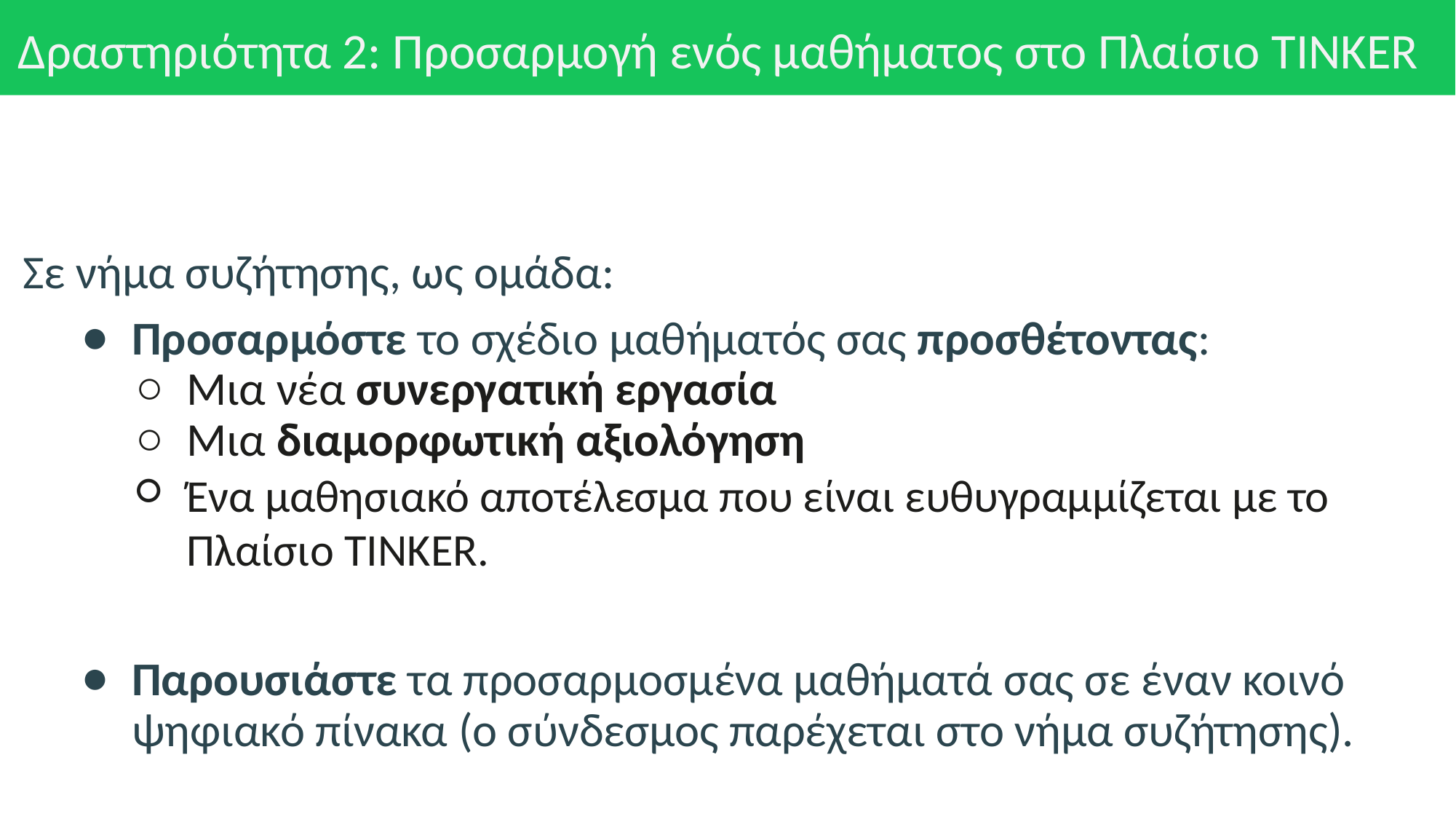

# Δραστηριότητα 2: Προσαρμογή ενός μαθήματος στο Πλαίσιο TINKER

Σε νήμα συζήτησης, ως ομάδα:
Προσαρμόστε το σχέδιο μαθήματός σας προσθέτοντας:
Μια νέα συνεργατική εργασία
Μια διαμορφωτική αξιολόγηση
Ένα μαθησιακό αποτέλεσμα που είναι ευθυγραμμίζεται με το Πλαίσιο TINKER.

Παρουσιάστε τα προσαρμοσμένα μαθήματά σας σε έναν κοινό ψηφιακό πίνακα (ο σύνδεσμος παρέχεται στο νήμα συζήτησης).